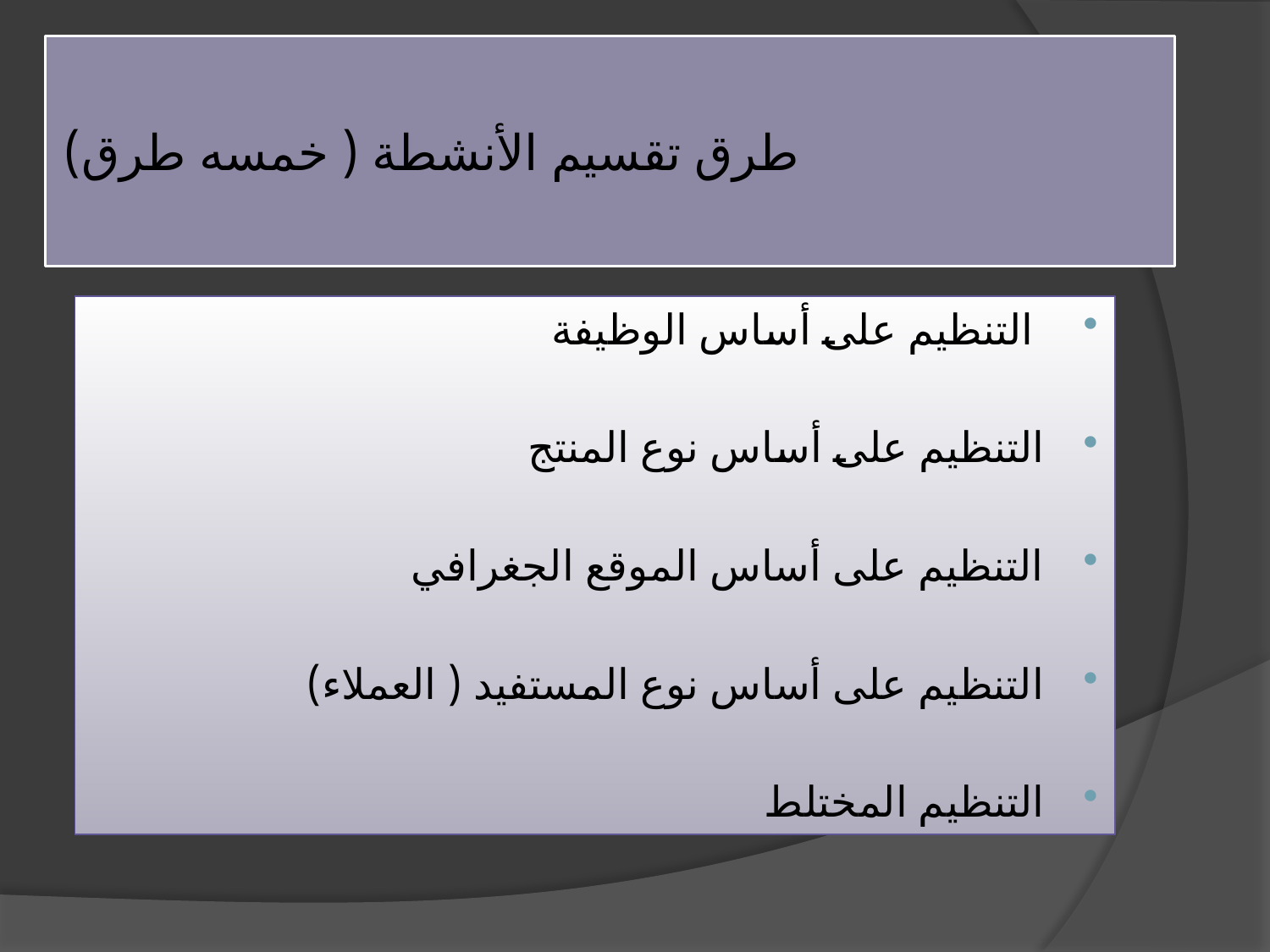

# طرق تقسيم الأنشطة ( خمسه طرق)
 التنظيم على أساس الوظيفة

التنظيم على أساس نوع المنتج

التنظيم على أساس الموقع الجغرافي

التنظيم على أساس نوع المستفيد ( العملاء)

التنظيم المختلط